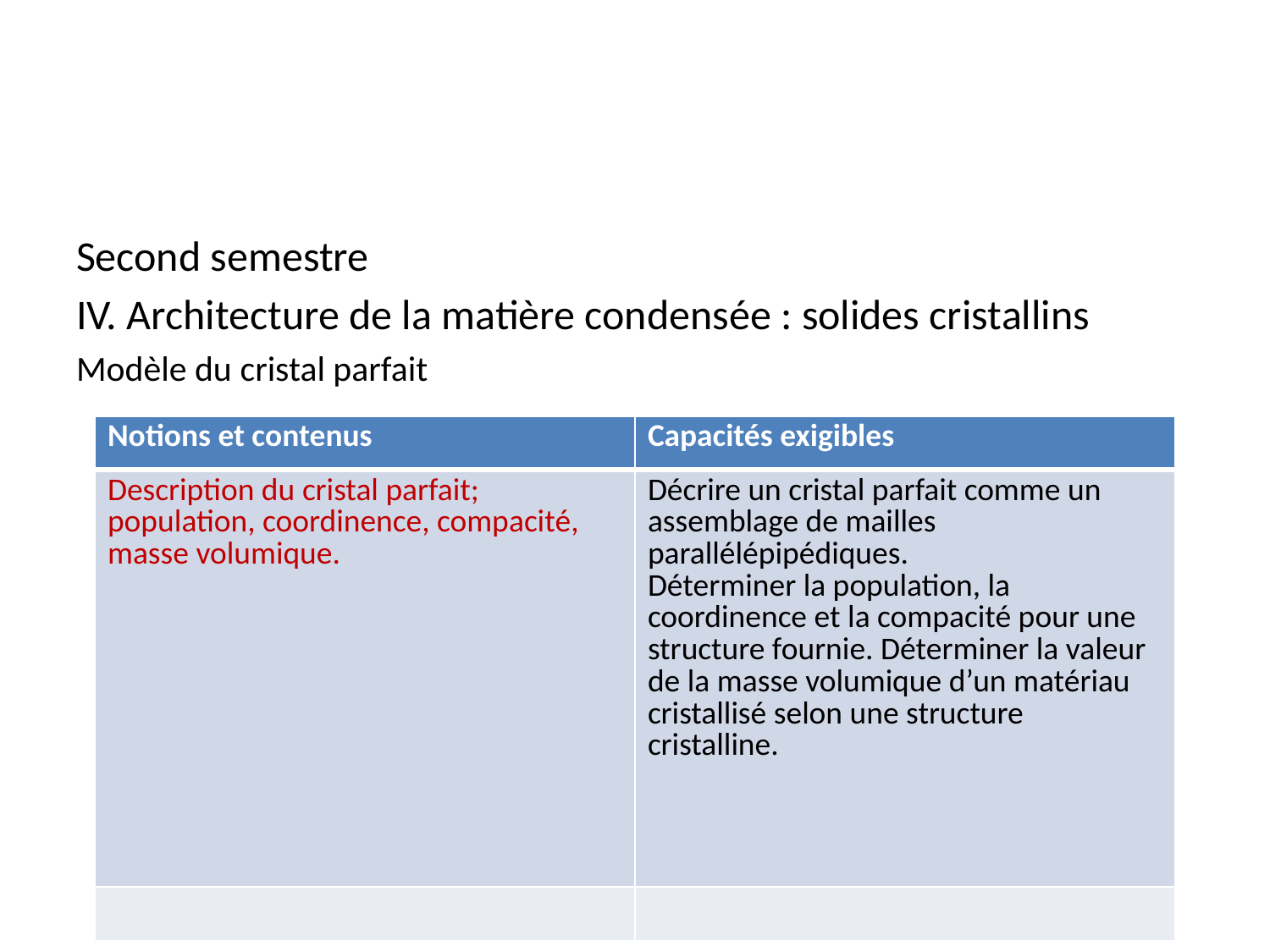

#
Second semestre
IV. Architecture de la matière condensée : solides cristallins
Modèle du cristal parfait

| Notions et contenus | Capacités exigibles |
| --- | --- |
| Description du cristal parfait; population, coordinence, compacité, masse volumique. | Décrire un cristal parfait comme un assemblage de mailles parallélépipédiques. Déterminer la population, la coordinence et la compacité pour une structure fournie. Déterminer la valeur de la masse volumique d’un matériau cristallisé selon une structure cristalline. |
|  |  |